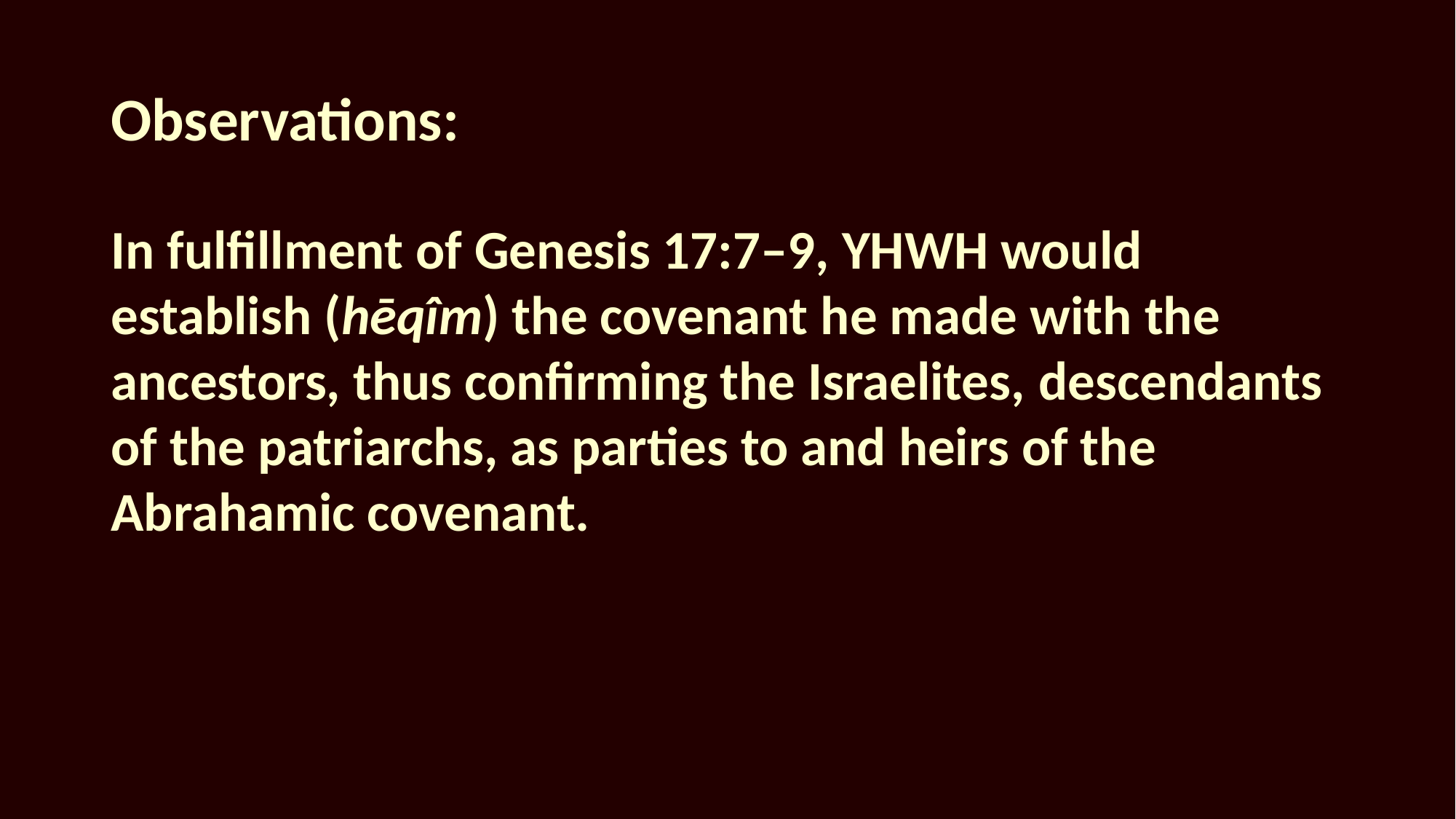

# Observations:
In fulfillment of Genesis 17:7–9, YHWH would establish (hēqîm) the covenant he made with the ancestors, thus confirming the Israelites, descendants of the patriarchs, as parties to and heirs of the Abrahamic covenant.